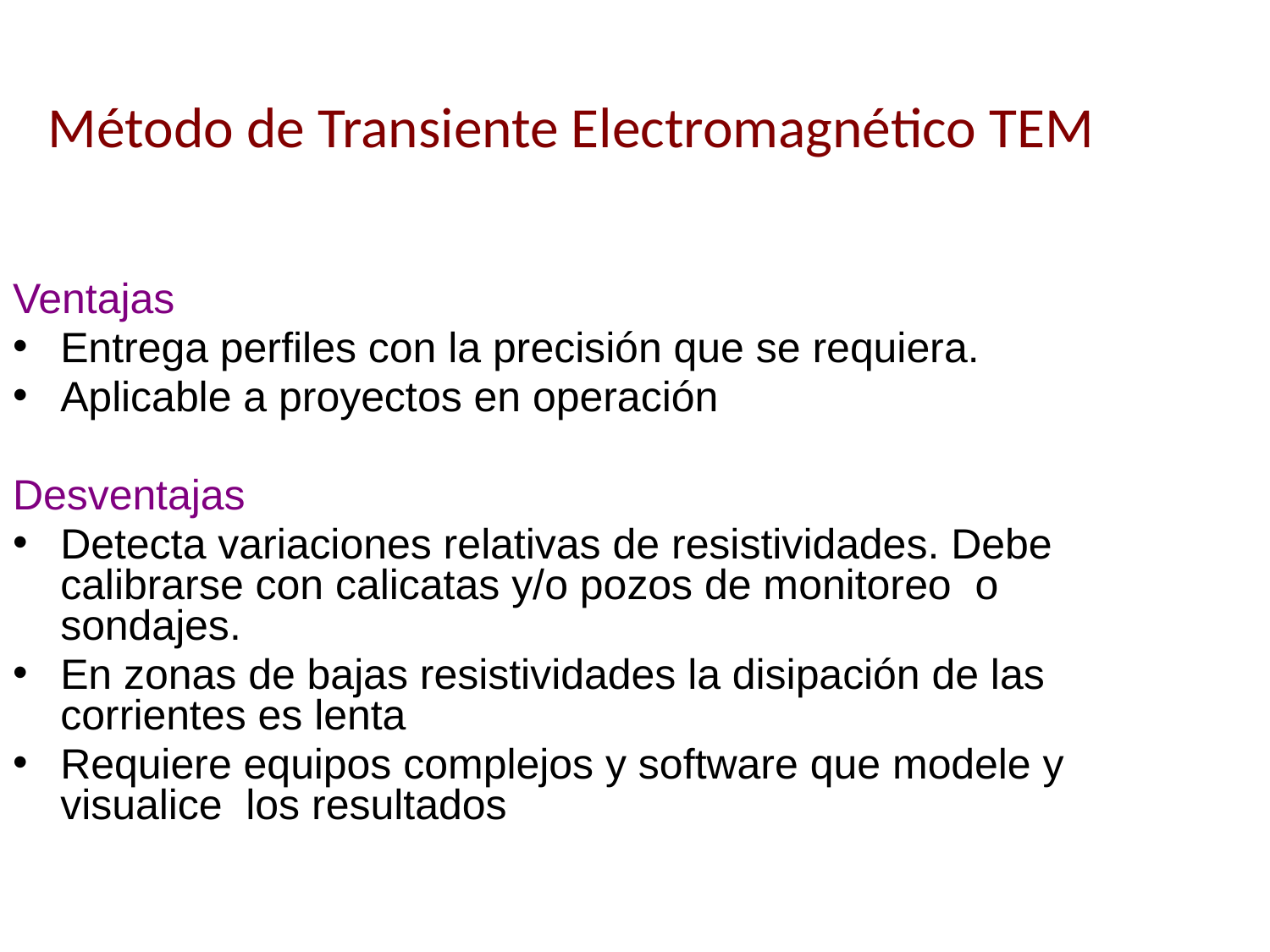

Método de Transiente Electromagnético TEM
Ventajas
Entrega perfiles con la precisión que se requiera.
Aplicable a proyectos en operación

Desventajas
Detecta variaciones relativas de resistividades. Debe calibrarse con calicatas y/o pozos de monitoreo  o sondajes.
En zonas de bajas resistividades la disipación de las corrientes es lenta
Requiere equipos complejos y software que modele y visualice  los resultados